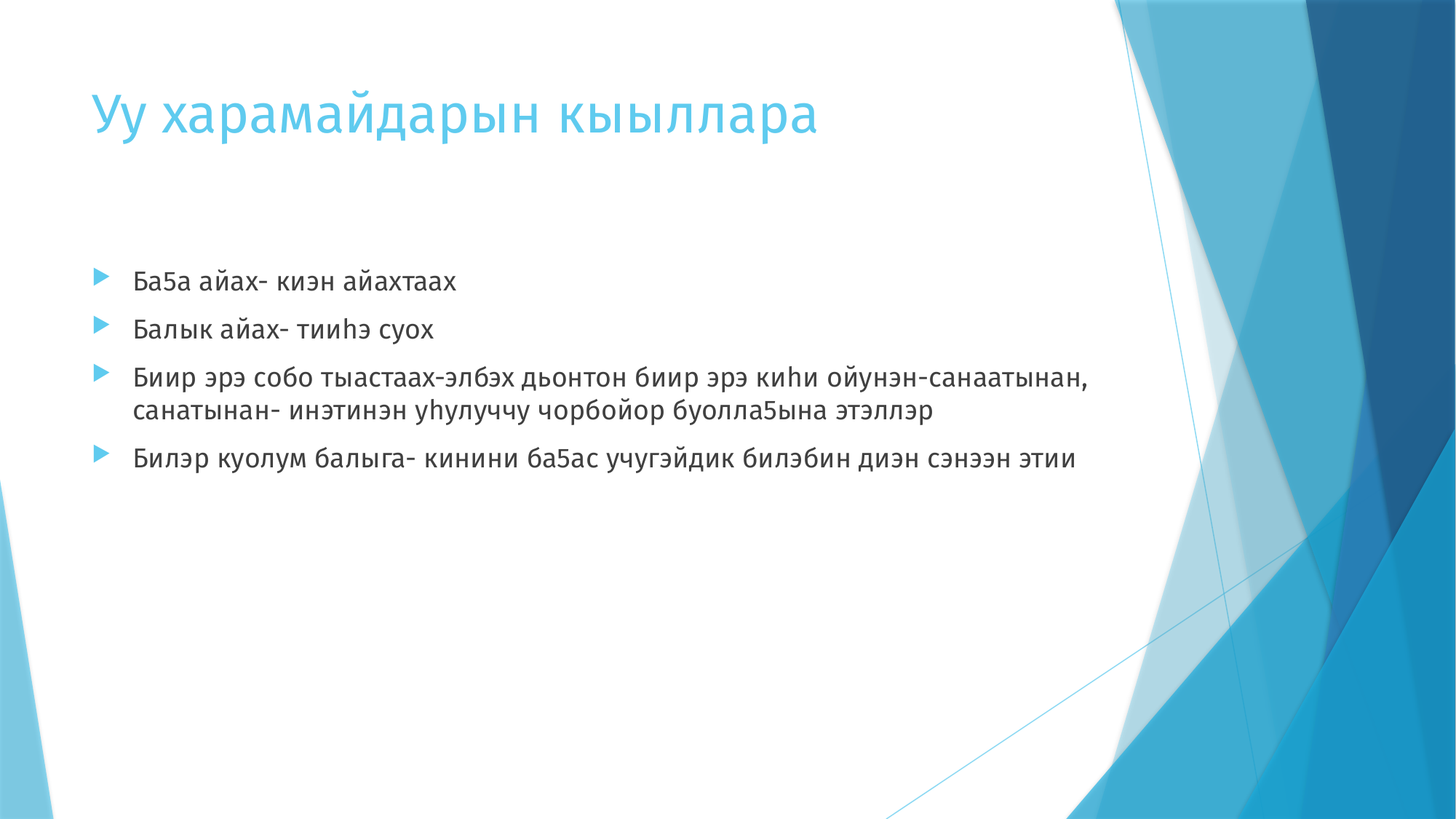

# Уу харамайдарын кыыллара
Ба5а айах- киэн айахтаах
Балык айах- тииhэ суох
Биир эрэ собо тыастаах-элбэх дьонтон биир эрэ киhи ойунэн-санаатынан, санатынан- инэтинэн уhулуччу чорбойор буолла5ына этэллэр
Билэр куолум балыга- кинини ба5ас учугэйдик билэбин диэн сэнээн этии